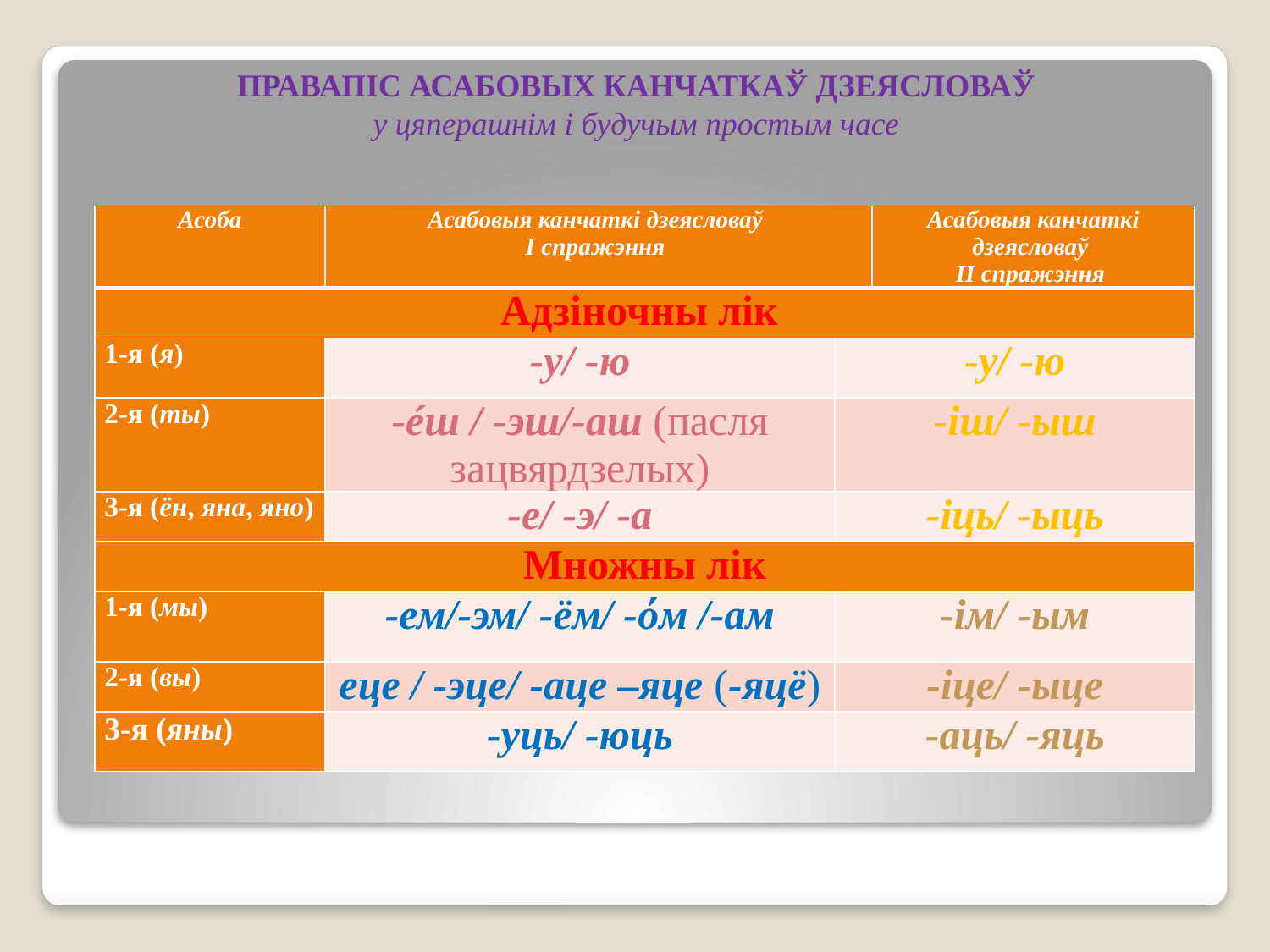

# ПРАВАПІС АСАБОВЫХ КАНЧАТКАЎ ДЗЕЯСЛОВАЎ у цяперашнім і будучым простым часе
| Асоба | Асабовыя канчаткі дзеясловаў I спражэння |  | Асабовыя канчаткі дзеясловаў II спражэння |
| --- | --- | --- | --- |
| Адзіночны лік |  |  |  |
| 1-я (я) | -у/ -ю | -у/ -ю |  |
| 2-я (ты) | -éш / -эш/-аш (пасля зацвярдзелых) | -іш/ -ыш |  |
| 3-я (ён, яна, яно) | -е/ -э/ -а | -іць/ -ыць |  |
| Множны лік |  |  |  |
| 1-я (мы) | -ем/-эм/ -ём/ -όм /-ам | -ім/ -ым |  |
| 2-я (вы) | еце / -эце/ -аце –яце (-яцё) | -іце/ -ыце |  |
| 3-я (яны) | -уць/ -юць | -аць/ -яць |  |